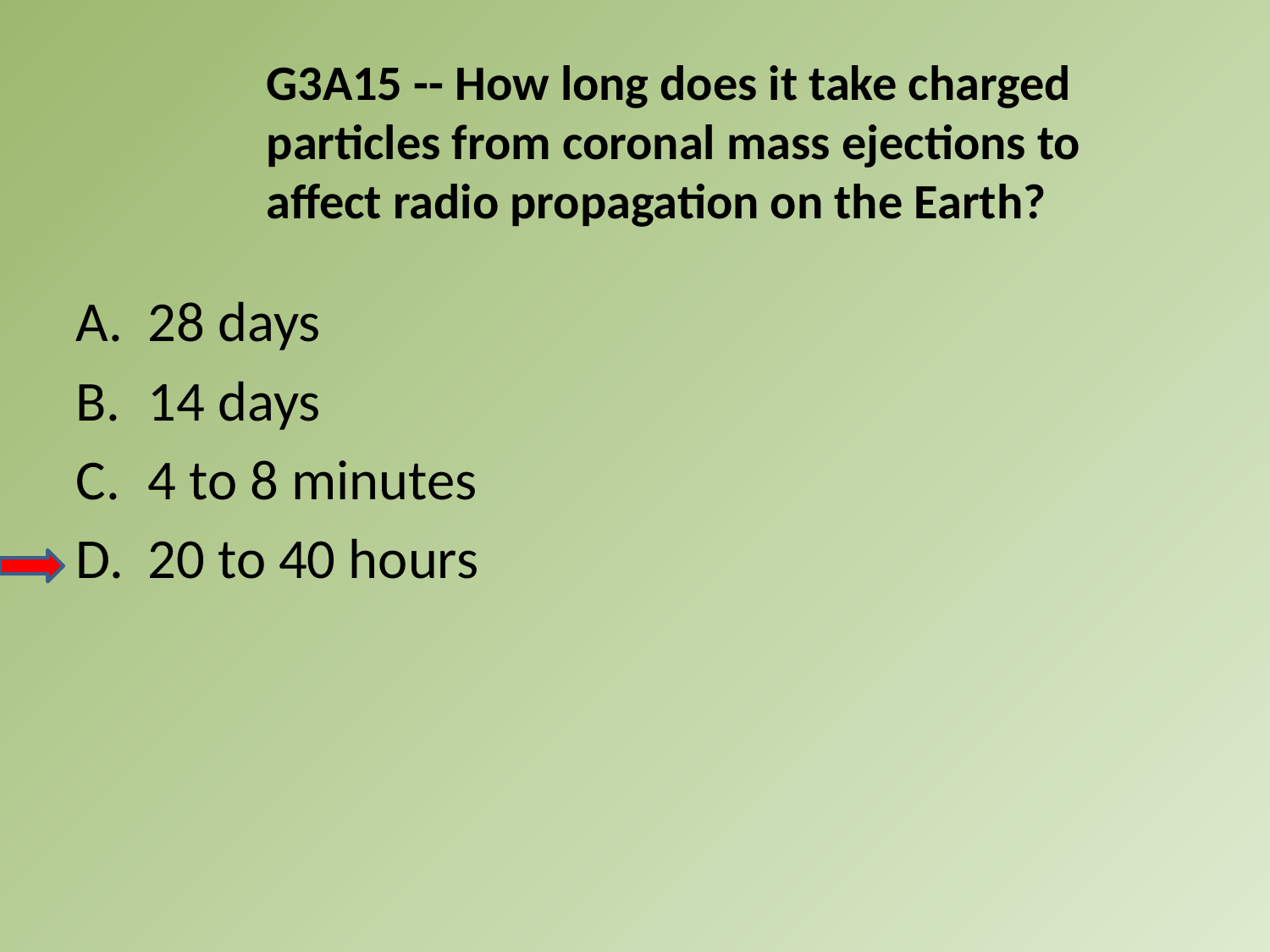

G3A15 -- How long does it take charged particles from coronal mass ejections to affect radio propagation on the Earth?
A.	28 days
B.	14 days
C.	4 to 8 minutes
D.	20 to 40 hours